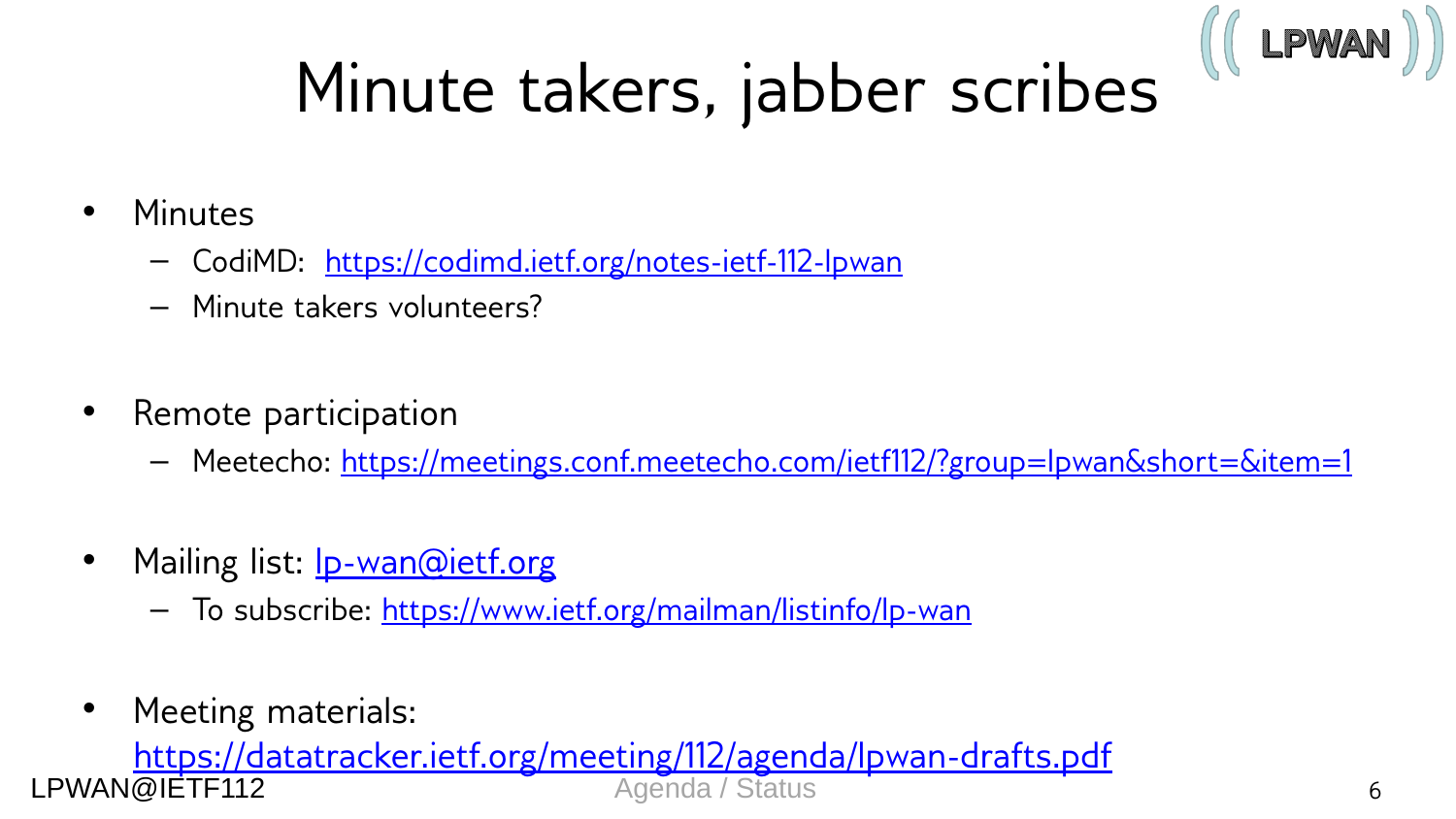

# Minute takers, jabber scribes
Minutes
CodiMD:  https://codimd.ietf.org/notes-ietf-112-lpwan
Minute takers volunteers?

Remote participation
Meetecho: https://meetings.conf.meetecho.com/ietf112/?group=lpwan&short=&item=1

Mailing list: lp-wan@ietf.org
To subscribe: https://www.ietf.org/mailman/listinfo/lp-wan

Meeting materials: https://datatracker.ietf.org/meeting/112/agenda/lpwan-drafts.pdf
6